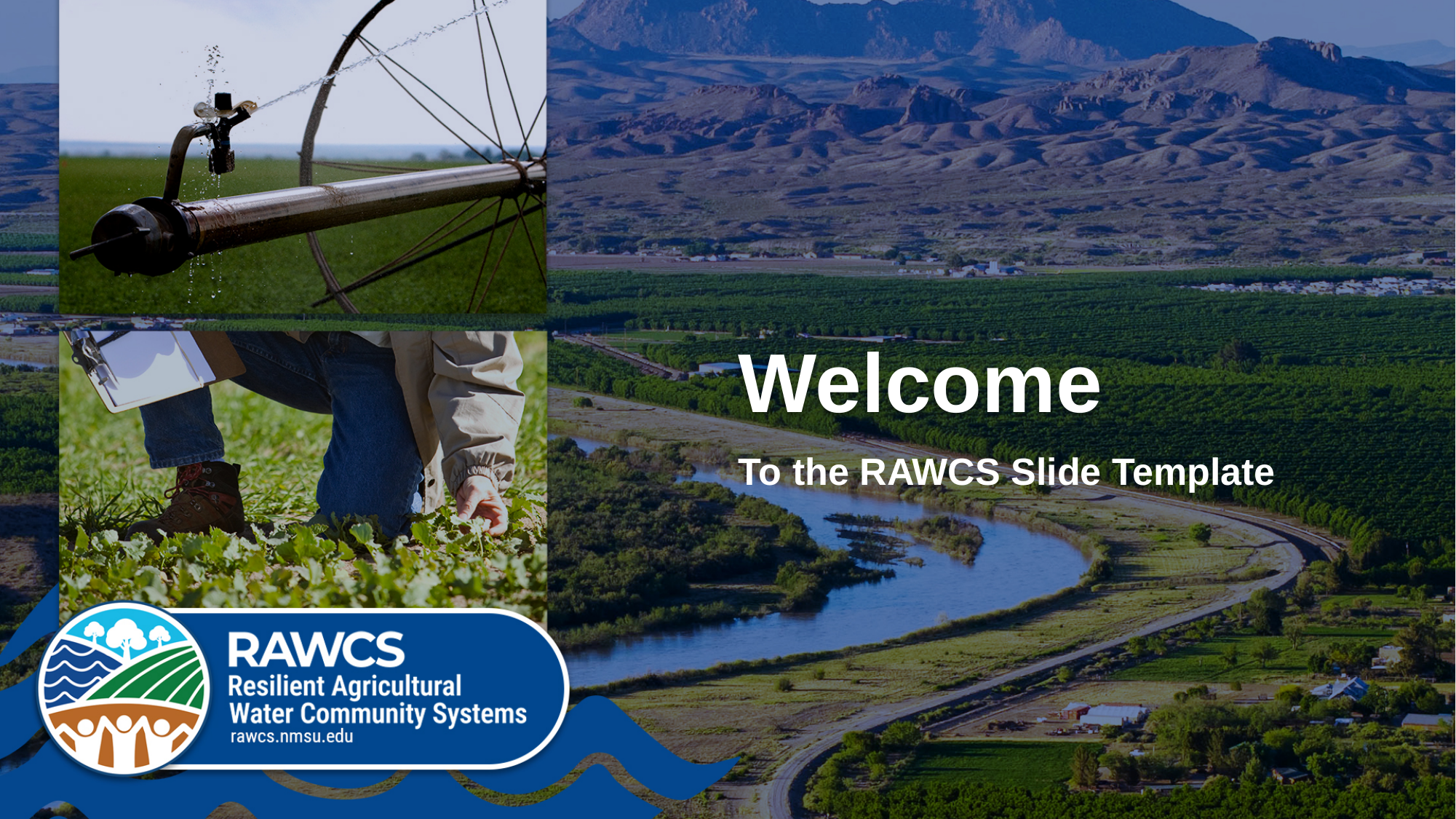

# Welcome
To the RAWCS Slide Template